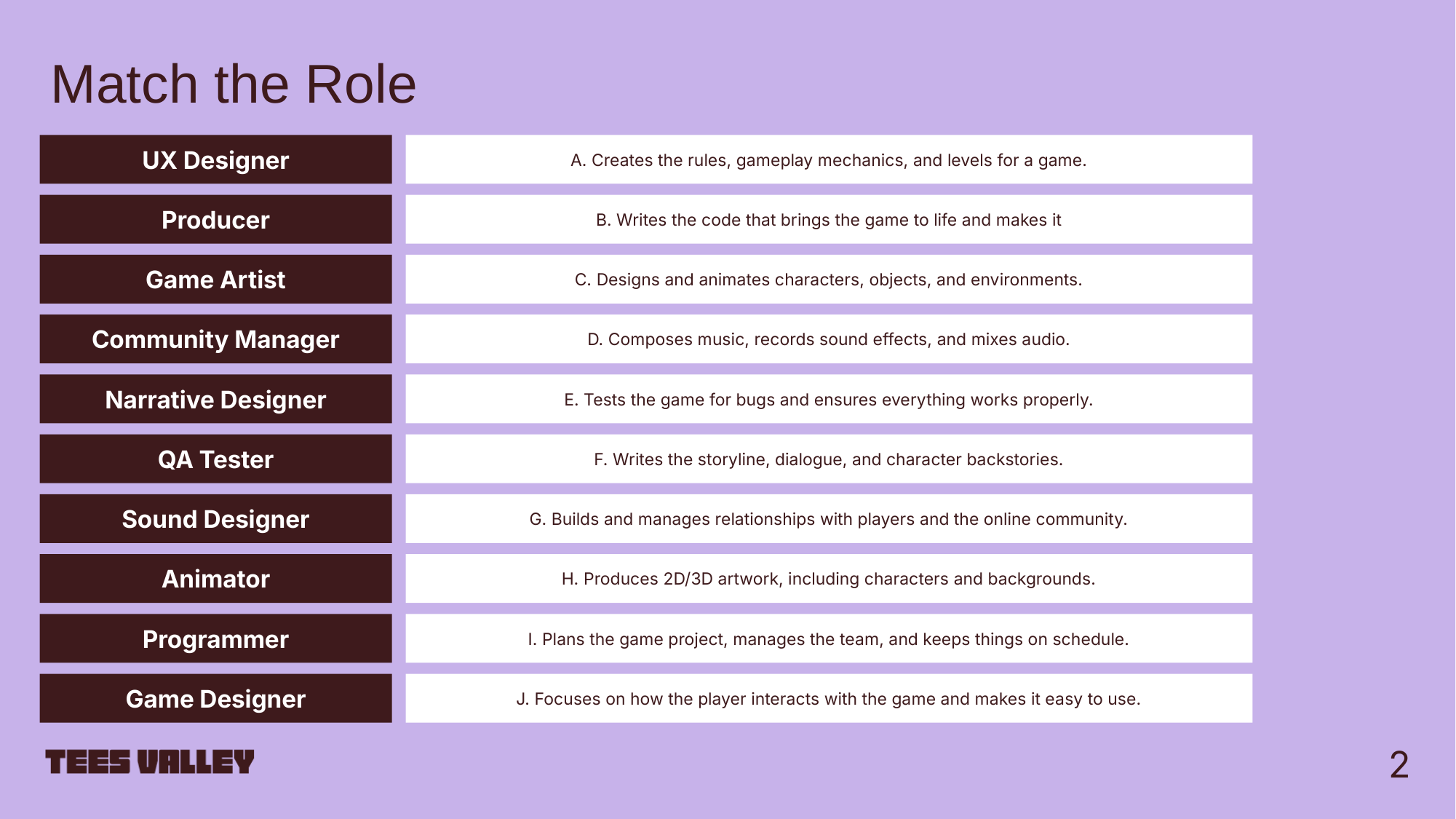

# Match the Role
UX Designer
A. Creates the rules, gameplay mechanics, and levels for a game.
Producer
B. Writes the code that brings the game to life and makes it
Game Artist
C. Designs and animates characters, objects, and environments.
Community Manager
D. Composes music, records sound effects, and mixes audio.
Narrative Designer
E. Tests the game for bugs and ensures everything works properly.
QA Tester
F. Writes the storyline, dialogue, and character backstories.
Sound Designer
G. Builds and manages relationships with players and the online community.
Animator
H. Produces 2D/3D artwork, including characters and backgrounds.
Programmer
I. Plans the game project, manages the team, and keeps things on schedule.
Game Designer
J. Focuses on how the player interacts with the game and makes it easy to use.